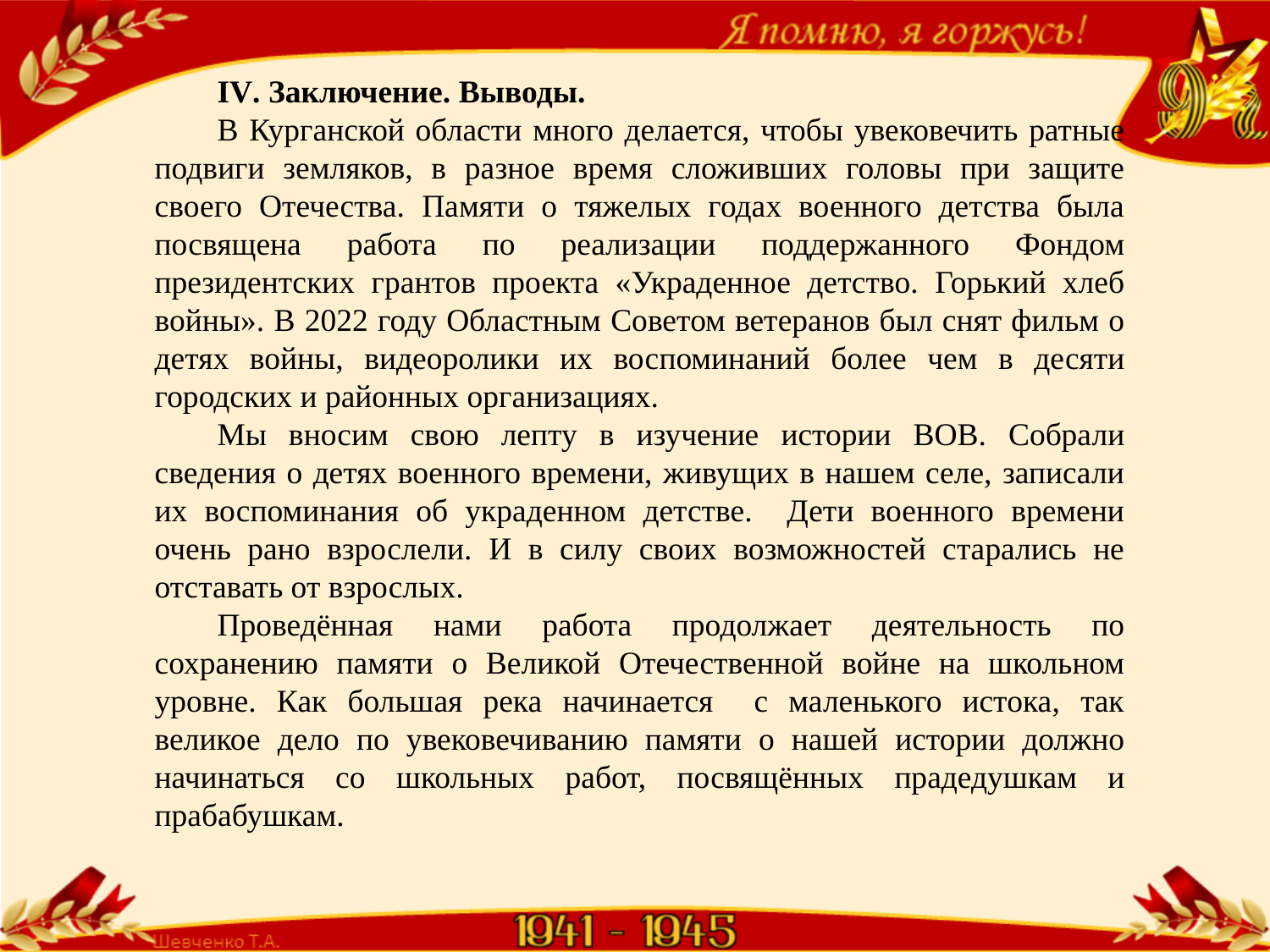

IV. Заключение. Выводы.
В Курганской области много делается, чтобы увековечить ратные подвиги земляков, в разное время сложивших головы при защите своего Отечества. Памяти о тяжелых годах военного детства была посвящена работа по реализации поддержанного Фондом президентских грантов проекта «Украденное детство. Горький хлеб войны». В 2022 году Областным Советом ветеранов был снят фильм о детях войны, видеоролики их воспоминаний более чем в десяти городских и районных организациях.
Мы вносим свою лепту в изучение истории ВОВ. Собрали сведения о детях военного времени, живущих в нашем селе, записали их воспоминания об украденном детстве.  Дети военного времени очень рано взрослели. И в силу своих возможностей старались не отставать от взрослых.
Проведённая нами работа продолжает деятельность по сохранению памяти о Великой Отечественной войне на школьном уровне. Как большая река начинается  с маленького истока, так великое дело по увековечиванию памяти о нашей истории должно начинаться со школьных работ, посвящённых прадедушкам и прабабушкам.